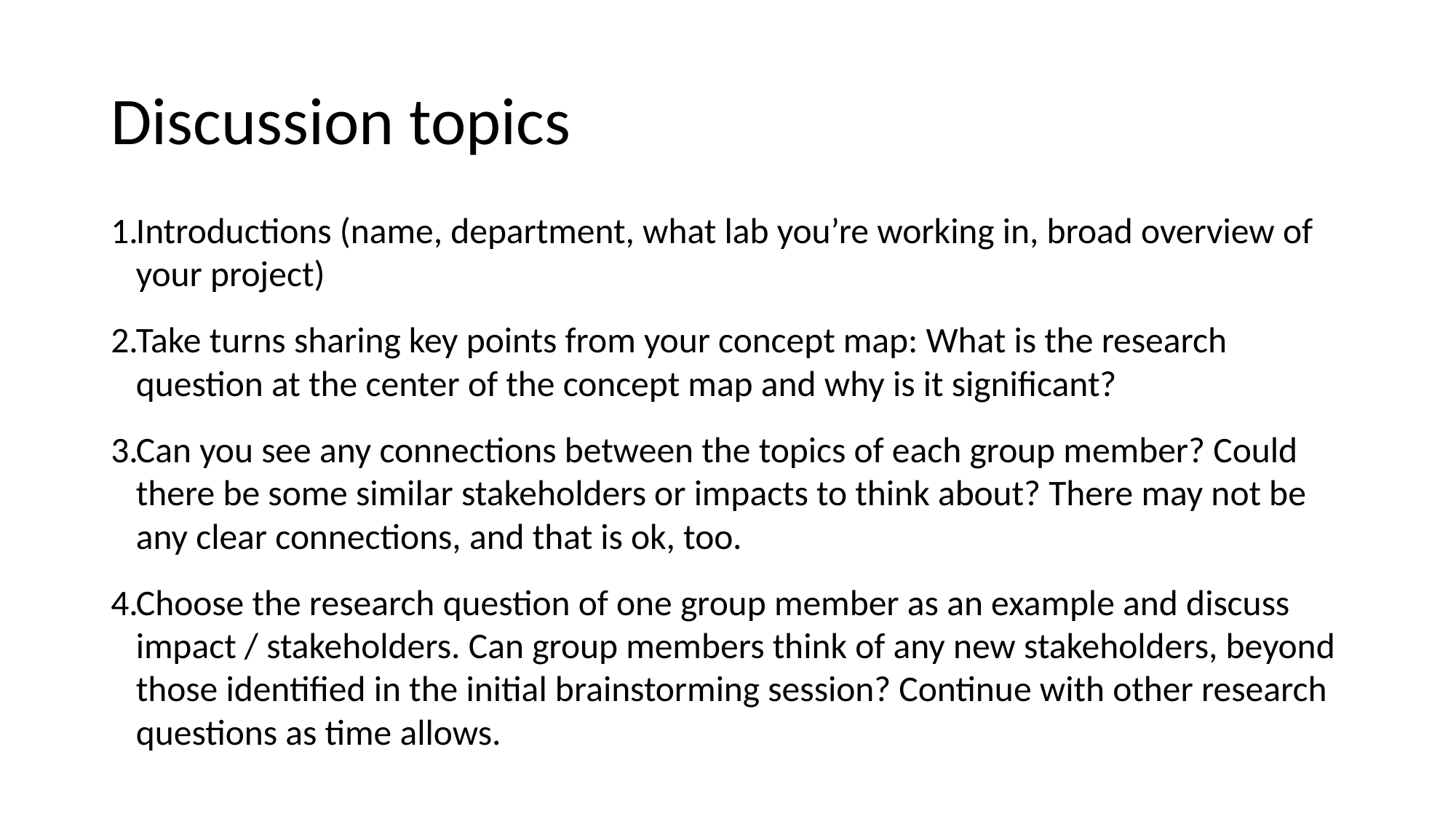

# Discussion topics
Introductions (name, department, what lab you’re working in, broad overview of your project)
Take turns sharing key points from your concept map: What is the research question at the center of the concept map and why is it significant?
Can you see any connections between the topics of each group member? Could there be some similar stakeholders or impacts to think about? There may not be any clear connections, and that is ok, too.
Choose the research question of one group member as an example and discuss impact / stakeholders. Can group members think of any new stakeholders, beyond those identified in the initial brainstorming session? Continue with other research questions as time allows.